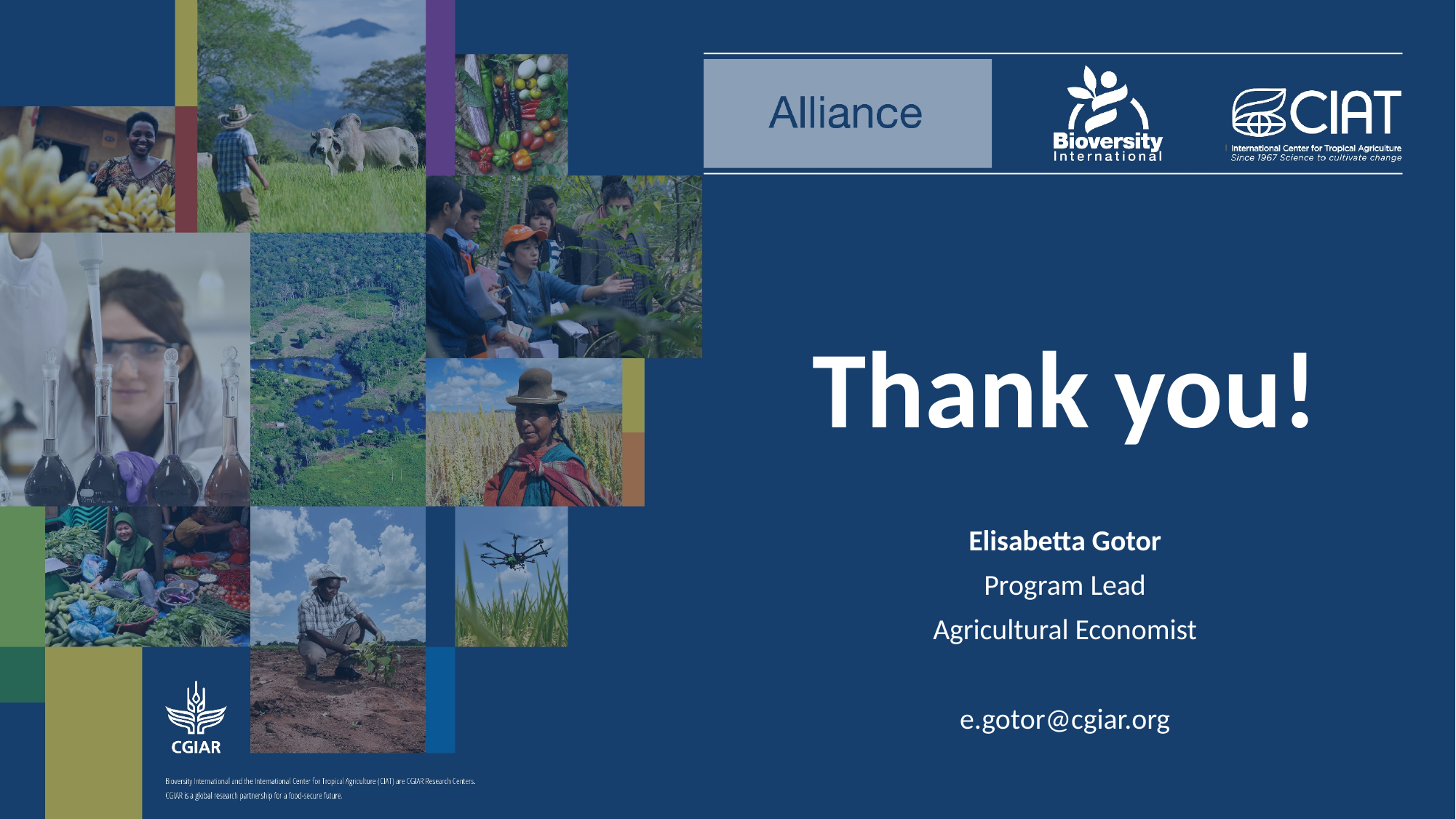

# Thank you!
Elisabetta Gotor
Program Lead
Agricultural Economist

e.gotor@cgiar.org